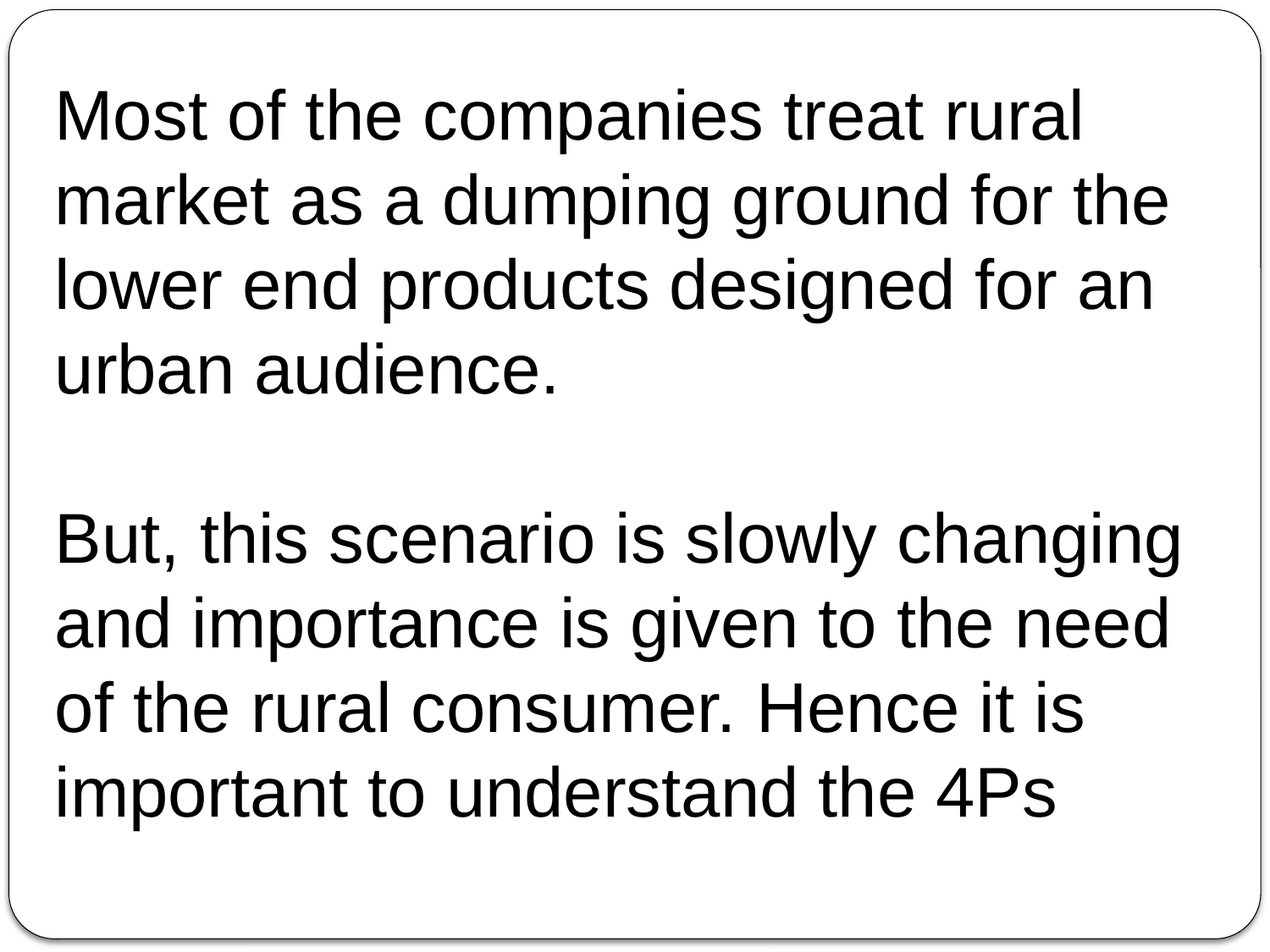

Most of the companies treat rural market as a dumping ground for the lower end products designed for an urban audience.

But, this scenario is slowly changing and importance is given to the need of the rural consumer. Hence it is important to understand the 4Ps